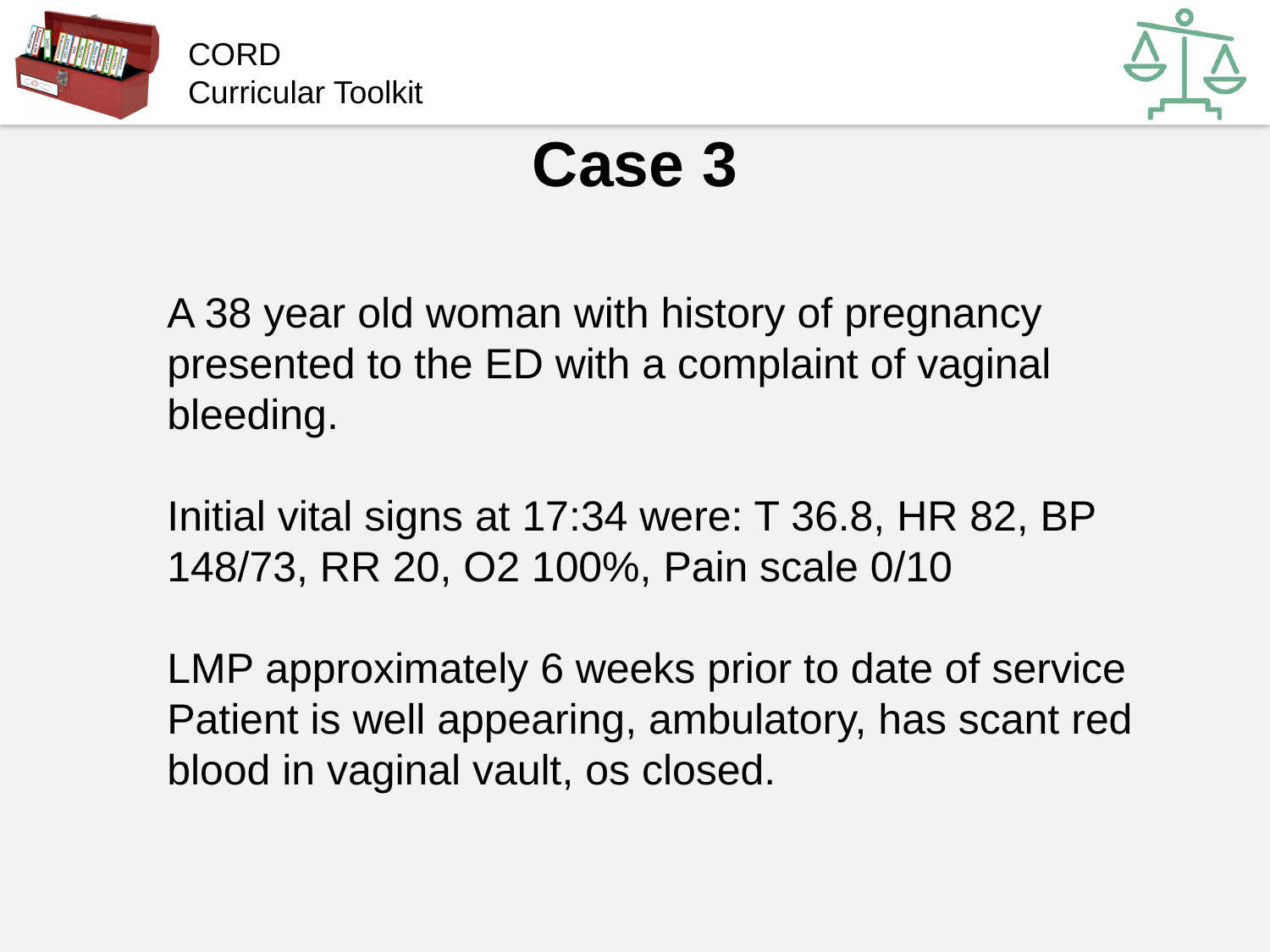

Case 3
A 38 year old woman with history of pregnancy presented to the ED with a complaint of vaginal bleeding.

Initial vital signs at 17:34 were: T 36.8, HR 82, BP 148/73, RR 20, O2 100%, Pain scale 0/10

LMP approximately 6 weeks prior to date of service
Patient is well appearing, ambulatory, has scant red blood in vaginal vault, os closed.